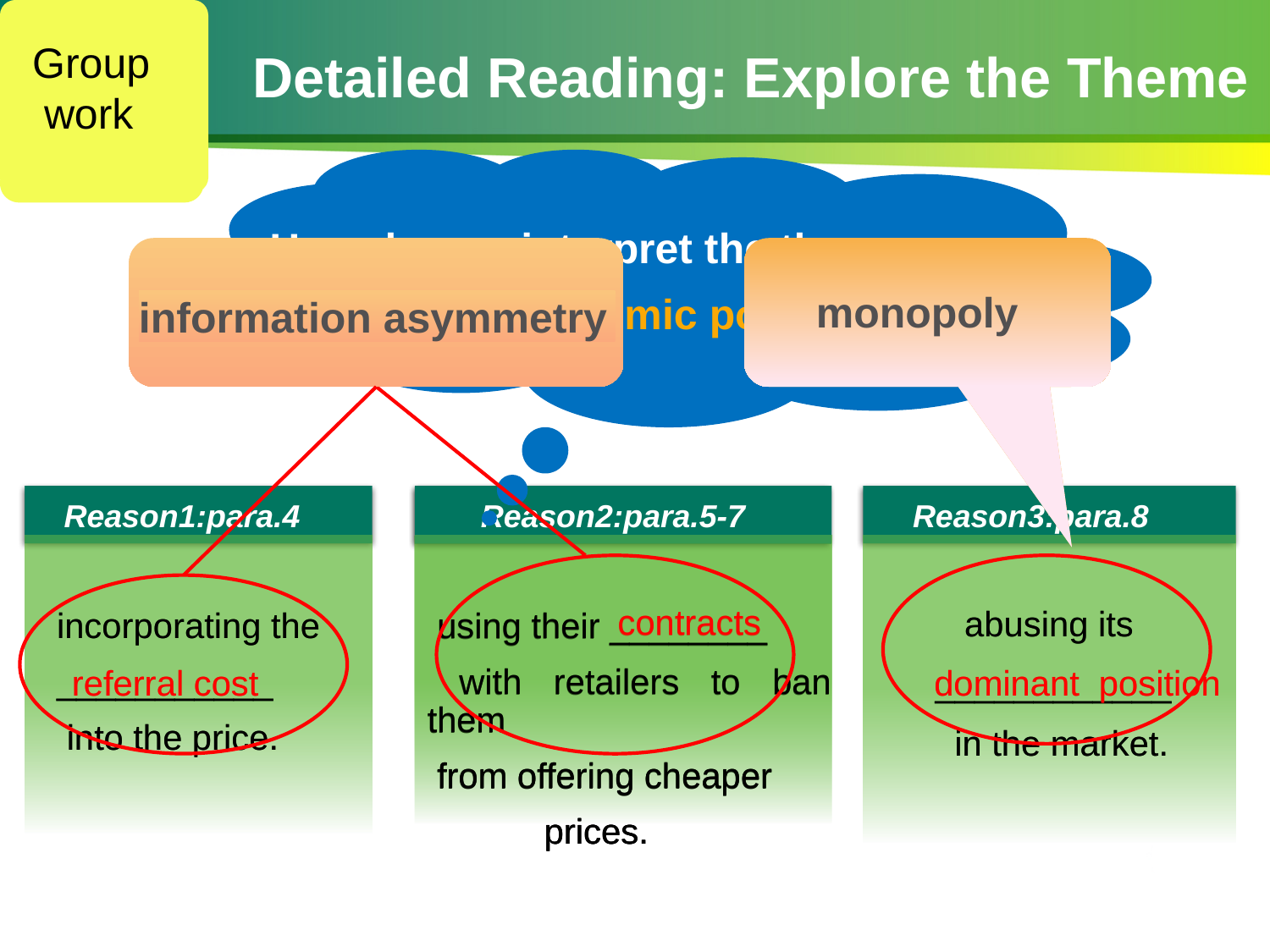

Group
 work
Detailed Reading: Explore the Theme

How do you interpret the three reasons from an economic point of view?

information asymmetry

monopoly
   Reason1:para.4

  incorporating the
  ___________
   into the price.
   Reason1:para.4

  incorporating the
  ___________
   into the price.
referral cost
      Reason2:para.5-7

 using their ________
 with retailers to ban them
 from offering cheaper
            prices.
      Reason2:para.5-7

 using their ________
 with retailers to ban them
 from offering cheaper
            prices.
     Reason3:para.8

   abusing its
____________
  in the market.
     Reason3:para.8

   abusing its
____________
  in the market.
      Reason2:para.5-7

 using their ________
 with retailers to ban them
 from offering cheaper
            prices.
  contracts
  contracts

  contracts

referral cost
 dominant  position
 dominant  position